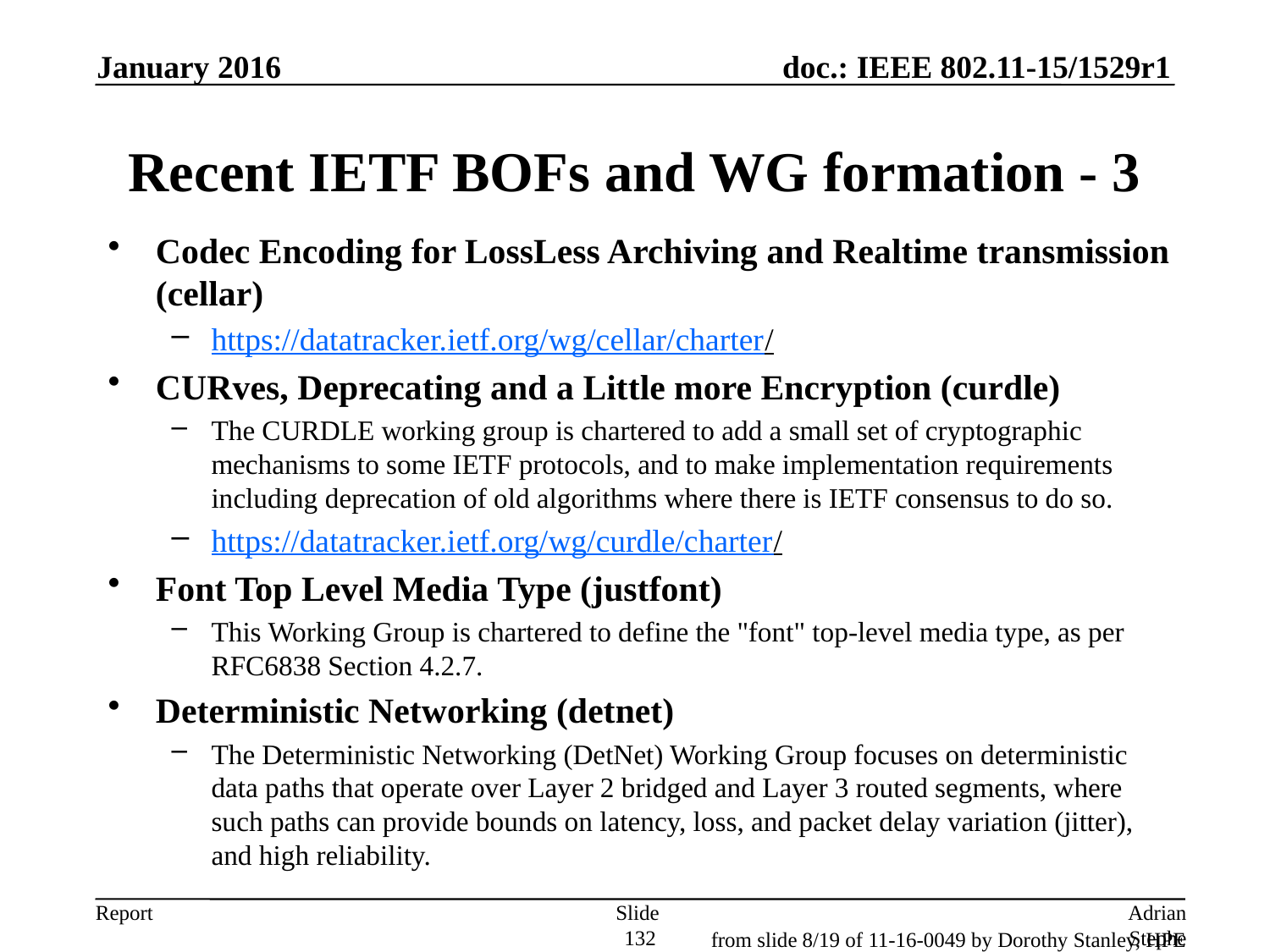

January 2016
# Recent IETF BOFs and WG formation - 3
Codec Encoding for LossLess Archiving and Realtime transmission (cellar)
https://datatracker.ietf.org/wg/cellar/charter/
CURves, Deprecating and a Little more Encryption (curdle)
The CURDLE working group is chartered to add a small set of cryptographic mechanisms to some IETF protocols, and to make implementation requirements including deprecation of old algorithms where there is IETF consensus to do so.
https://datatracker.ietf.org/wg/curdle/charter/
Font Top Level Media Type (justfont)
This Working Group is chartered to define the "font" top-level media type, as per RFC6838 Section 4.2.7.
Deterministic Networking (detnet)
The Deterministic Networking (DetNet) Working Group focuses on deterministic data paths that operate over Layer 2 bridged and Layer 3 routed segments, where such paths can provide bounds on latency, loss, and packet delay variation (jitter), and high reliability.

Slide 132
Adrian Stephens, Intel Corporation
from slide 8/19 of 11-16-0049 by Dorothy Stanley, HPE